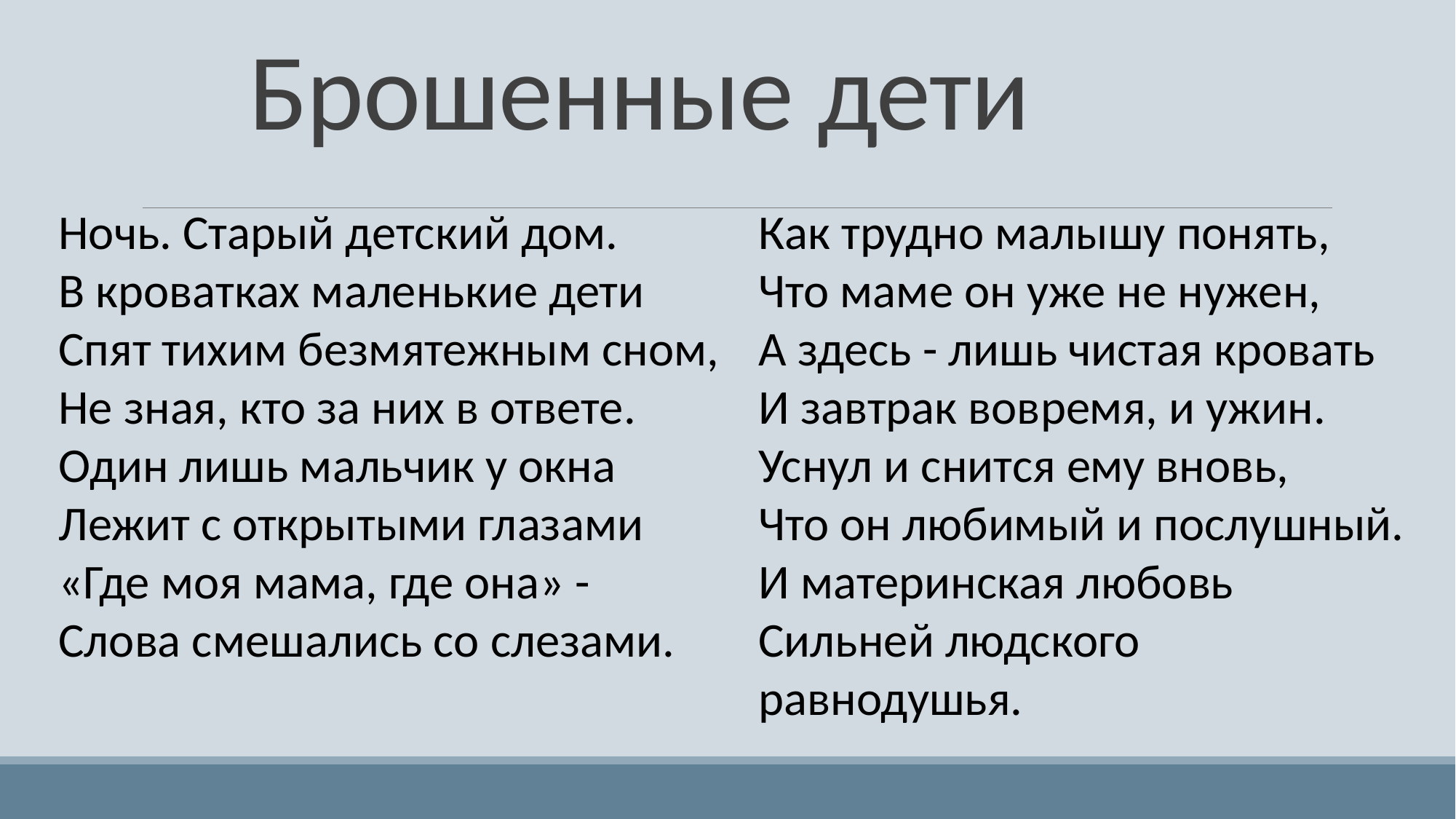

# Брошенные дети
Ночь. Старый детский дом.
В кроватках маленькие дети
Спят тихим безмятежным сном,
Не зная, кто за них в ответе.
Один лишь мальчик у окна
Лежит с открытыми глазами
«Где моя мама, где она» -
Слова смешались со слезами.

Как трудно малышу понять,
Что маме он уже не нужен,
А здесь - лишь чистая кровать
И завтрак вовремя, и ужин.
Уснул и снится ему вновь,
Что он любимый и послушный.
И материнская любовь
Сильней людского равнодушья.